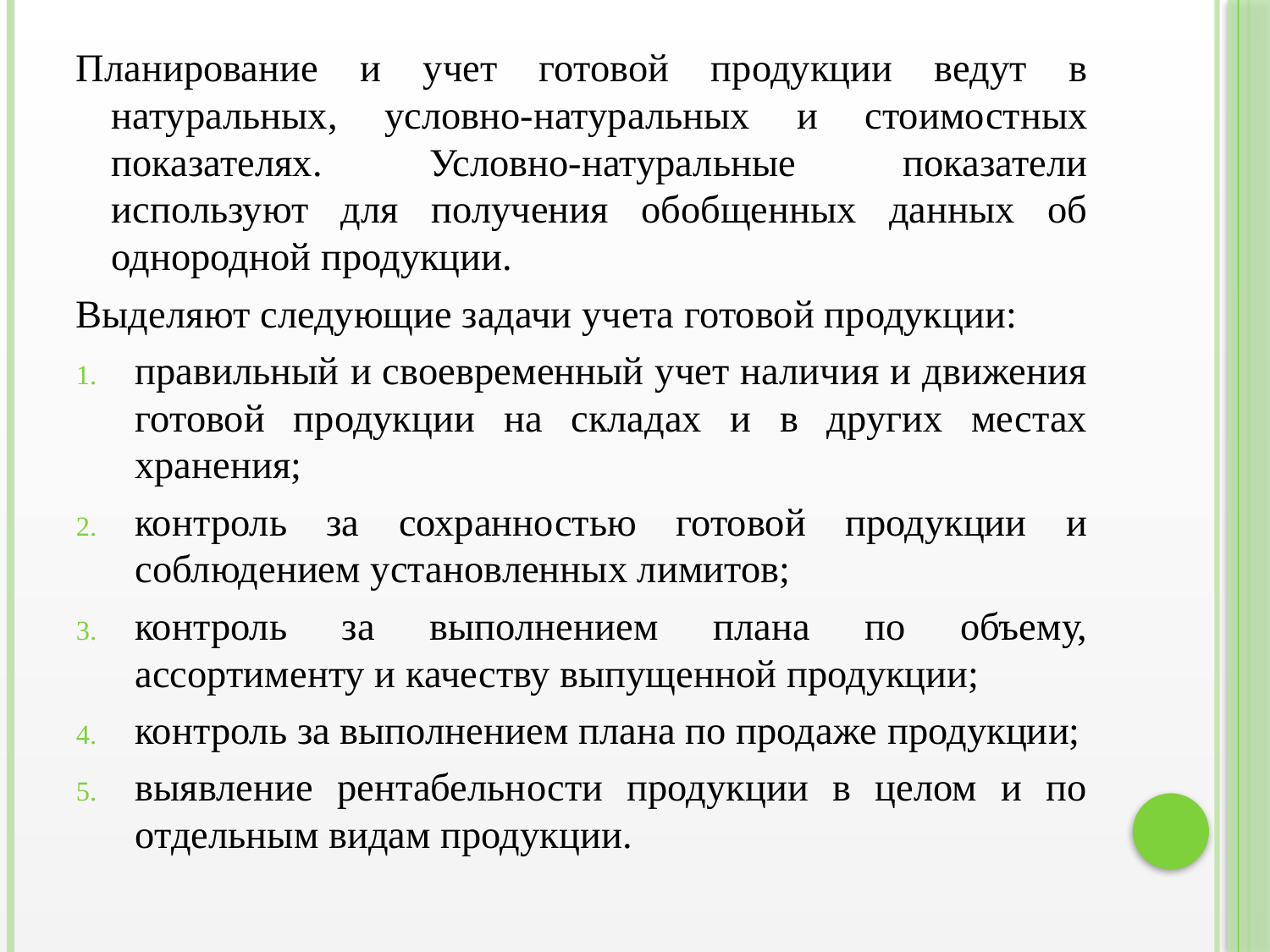

Планирование и учет готовой продукции ведут в натуральных, условно-натуральных и стоимостных показателях. Условно-натуральные показатели используют для получения обобщенных данных об однородной продукции.
Выделяют следующие задачи учета готовой продукции:
правильный и своевременный учет наличия и движения готовой продукции на складах и в других местах хранения;
контроль за сохранностью готовой продукции и соблюдением установленных лимитов;
контроль за выполнением плана по объему, ассортименту и качеству выпущенной продукции;
контроль за выполнением плана по продаже продукции;
выявление рентабельности продукции в целом и по отдельным видам продукции.